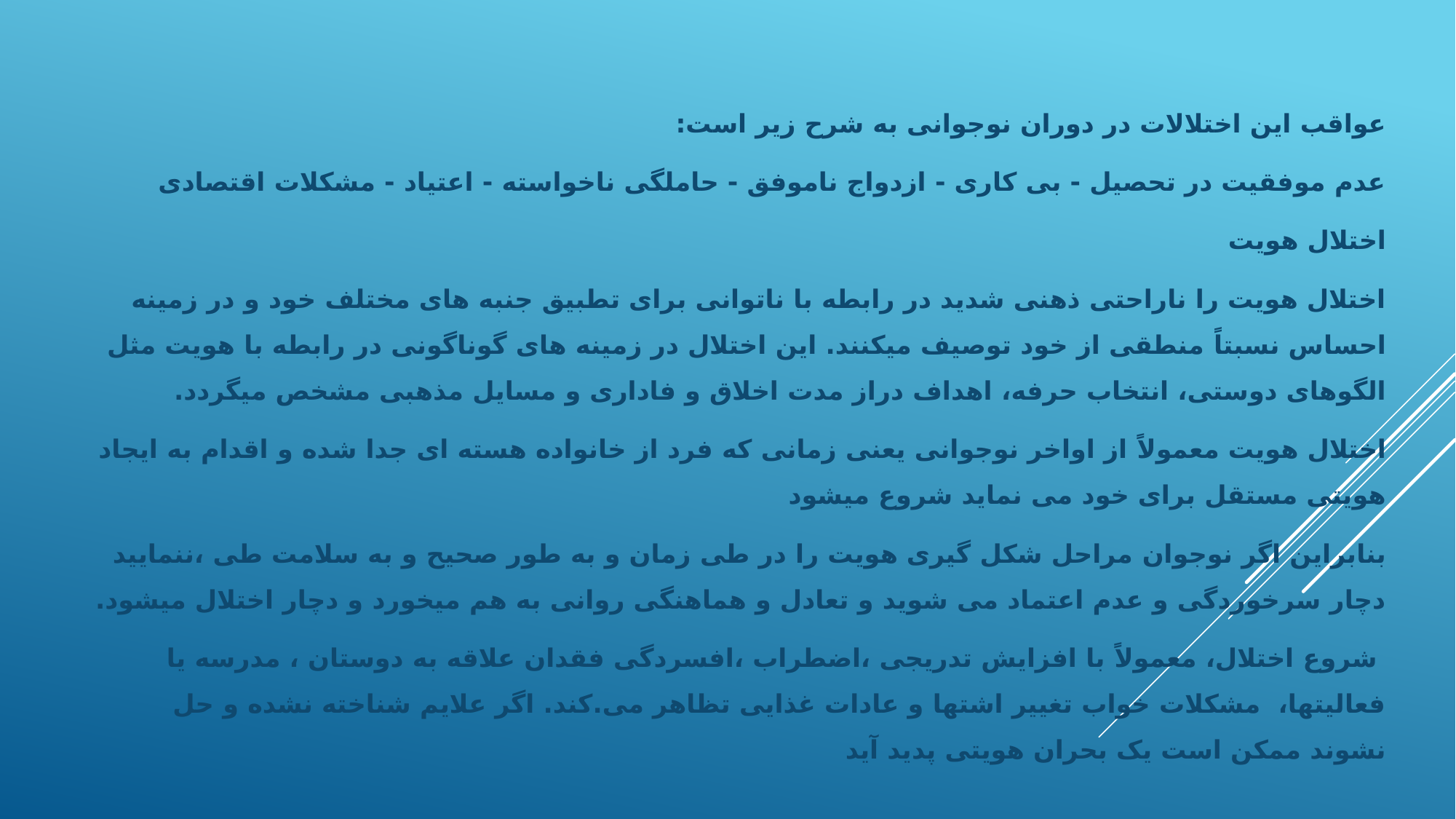

عواقب این اختلالات در دوران نوجوانی به شرح زیر است:
عدم موفقیت در تحصیل - بی کاری - ازدواج ناموفق - حاملگی ناخواسته - اعتیاد - مشکلات اقتصادی
اختلال هویت
اختلال هویت را ناراحتی ذهنی شدید در رابطه با ناتوانی برای تطبیق جنبه های مختلف خود و در زمینه احساس نسبتاً منطقی از خود توصیف میکنند. این اختلال در زمینه های گوناگونی در رابطه با هویت مثل الگوهای دوستی، انتخاب حرفه، اهداف دراز مدت اخلاق و فاداری و مسایل مذهبی مشخص میگردد.
اختلال هویت معمولاً از اواخر نوجوانی یعنی زمانی که فرد از خانواده هسته ای جدا شده و اقدام به ایجاد هویتی مستقل برای خود می نماید شروع میشود
بنابراین اگر نوجوان مراحل شکل گیری هویت را در طی زمان و به طور صحیح و به سلامت طی ،ننمایید دچار سرخوردگی و عدم اعتماد می شوید و تعادل و هماهنگی روانی به هم میخورد و دچار اختلال میشود.
 شروع اختلال، معمولاً با افزایش تدریجی ،اضطراب ،افسردگی فقدان علاقه به دوستان ، مدرسه یا فعالیتها،  مشکلات خواب تغییر اشتها و عادات غذایی تظاهر می.کند. اگر علایم شناخته نشده و حل نشوند ممکن است یک بحران هویتی پدید آید